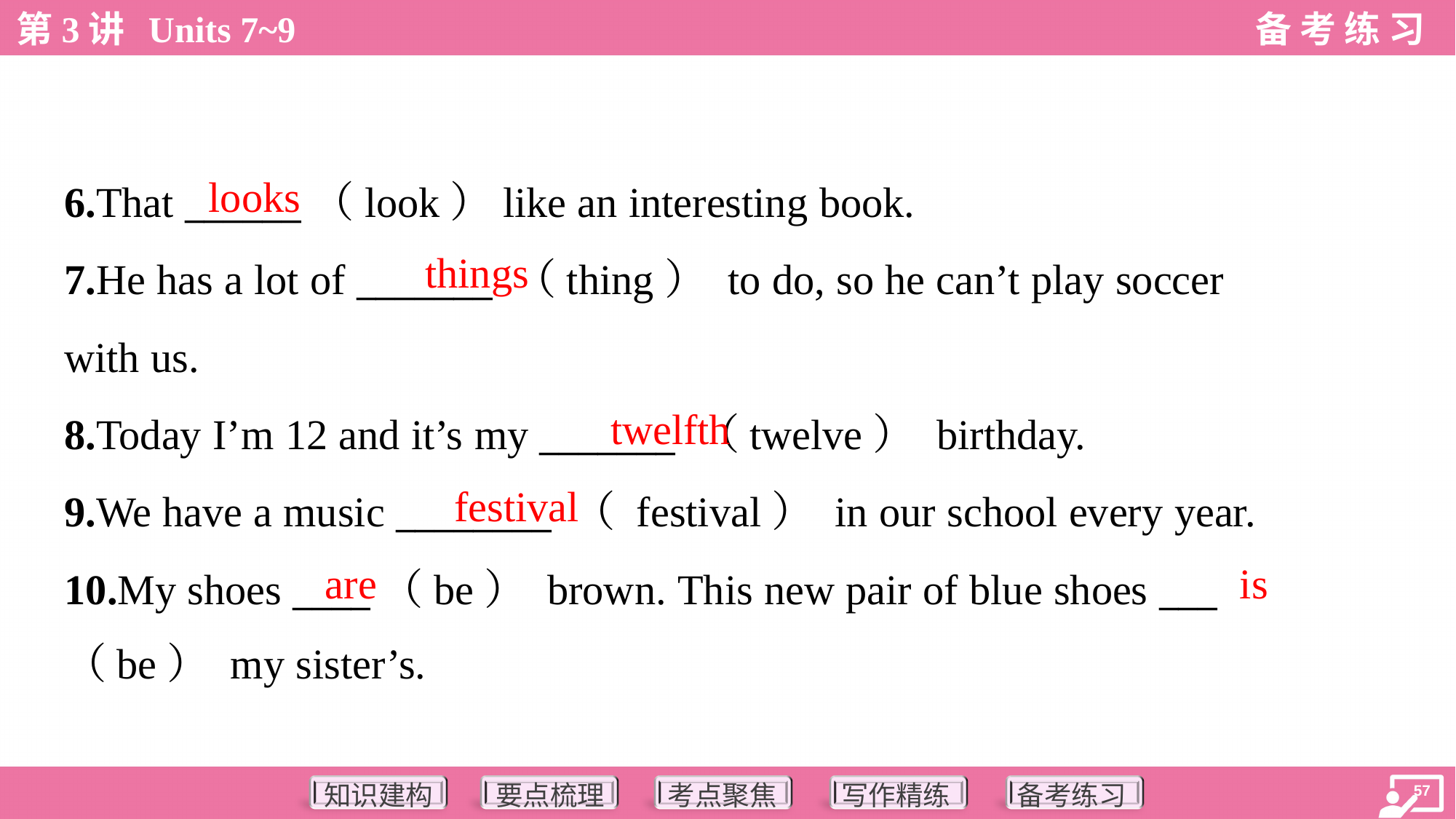

looks
6.That ______（look）like an interesting book.
7.He has a lot of _______ （thing） to do, so he can’t play soccer
with us.
8.Today I’m 12 and it’s my _______ （twelve） birthday.
9.We have a music ________ （ festival） in our school every year.
10.My shoes ____（be） brown. This new pair of blue shoes ___
（be） my sister’s.
things
twelfth
festival
are
is